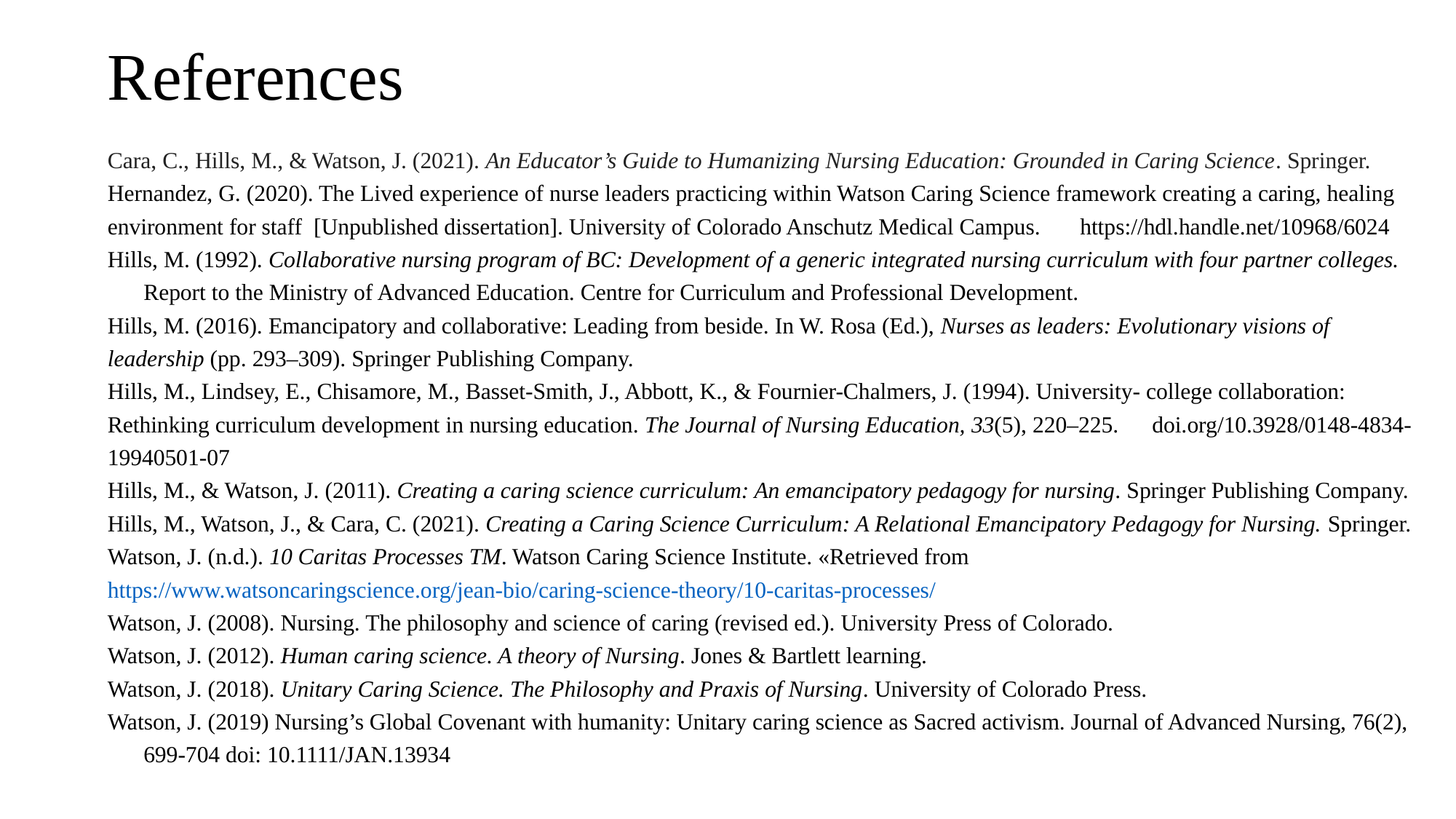

# References
Cara, C., Hills, M., & Watson, J. (2021). An Educator’s Guide to Humanizing Nursing Education: Grounded in Caring Science. Springer.
Hernandez, G. (2020). The Lived experience of nurse leaders practicing within Watson Caring Science framework creating a caring, healing 	environment for staff  [Unpublished dissertation]. University of Colorado Anschutz Medical Campus. 	https://hdl.handle.net/10968/6024
Hills, M. (1992). Collaborative nursing program of BC: Development of a generic integrated nursing curriculum with four partner colleges. 	Report to the Ministry of Advanced Education. Centre for Curriculum and Professional Development.
Hills, M. (2016). Emancipatory and collaborative: Leading from beside. In W. Rosa (Ed.), Nurses as leaders: Evolutionary visions of 	leadership (pp. 293–309). Springer Publishing Company.
Hills, M., Lindsey, E., Chisamore, M., Basset-Smith, J., Abbott, K., & Fournier-Chalmers, J. (1994). University- college collaboration: 	Rethinking curriculum development in nursing education. The Journal of Nursing Education, 33(5), 220–225. 	doi.org/10.3928/0148-4834-19940501-07
Hills, M., & Watson, J. (2011). Creating a caring science curriculum: An emancipatory pedagogy for nursing. Springer Publishing Company.
Hills, M., Watson, J., & Cara, C. (2021). Creating a Caring Science Curriculum: A Relational Emancipatory Pedagogy for Nursing. Springer.
Watson, J. (n.d.). 10 Caritas Processes TM. Watson Caring Science Institute. «Retrieved from https://www.watsoncaringscience.org/jean-bio/caring-science-theory/10-caritas-processes/
Watson, J. (2008). Nursing. The philosophy and science of caring (revised ed.). University Press of Colorado.
Watson, J. (2012). Human caring science. A theory of Nursing. Jones & Bartlett learning.
Watson, J. (2018). Unitary Caring Science. The Philosophy and Praxis of Nursing. University of Colorado Press.
Watson, J. (2019) Nursing’s Global Covenant with humanity: Unitary caring science as Sacred activism. Journal of Advanced Nursing, 76(2), 	699-704 doi: 10.1111/JAN.13934